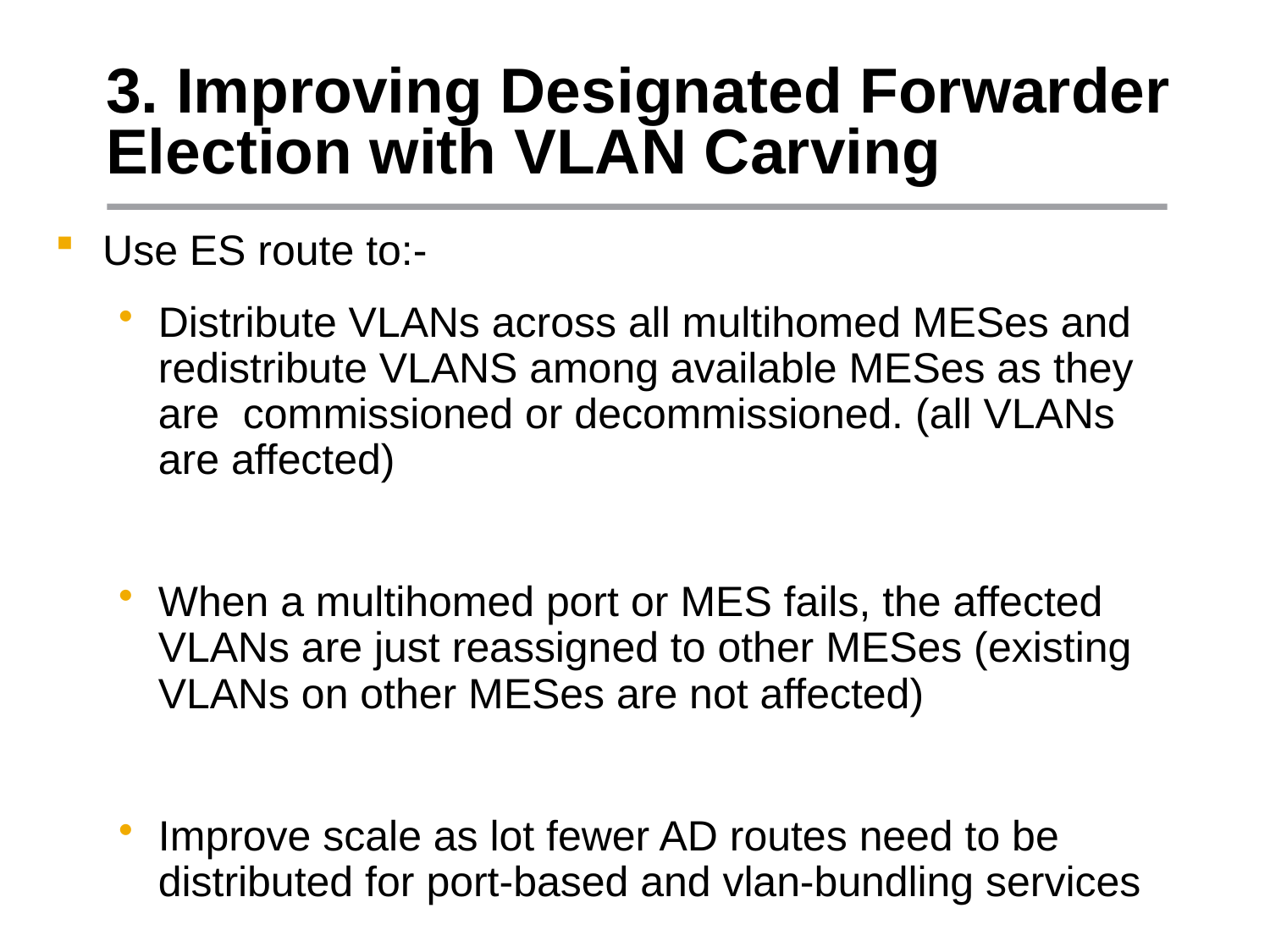

# 3. Improving Designated Forwarder Election with VLAN Carving
Use ES route to:-
Distribute VLANs across all multihomed MESes and redistribute VLANS among available MESes as they are  commissioned or decommissioned. (all VLANs are affected)

When a multihomed port or MES fails, the affected VLANs are just reassigned to other MESes (existing VLANs on other MESes are not affected)

Improve scale as lot fewer AD routes need to be distributed for port-based and vlan-bundling services